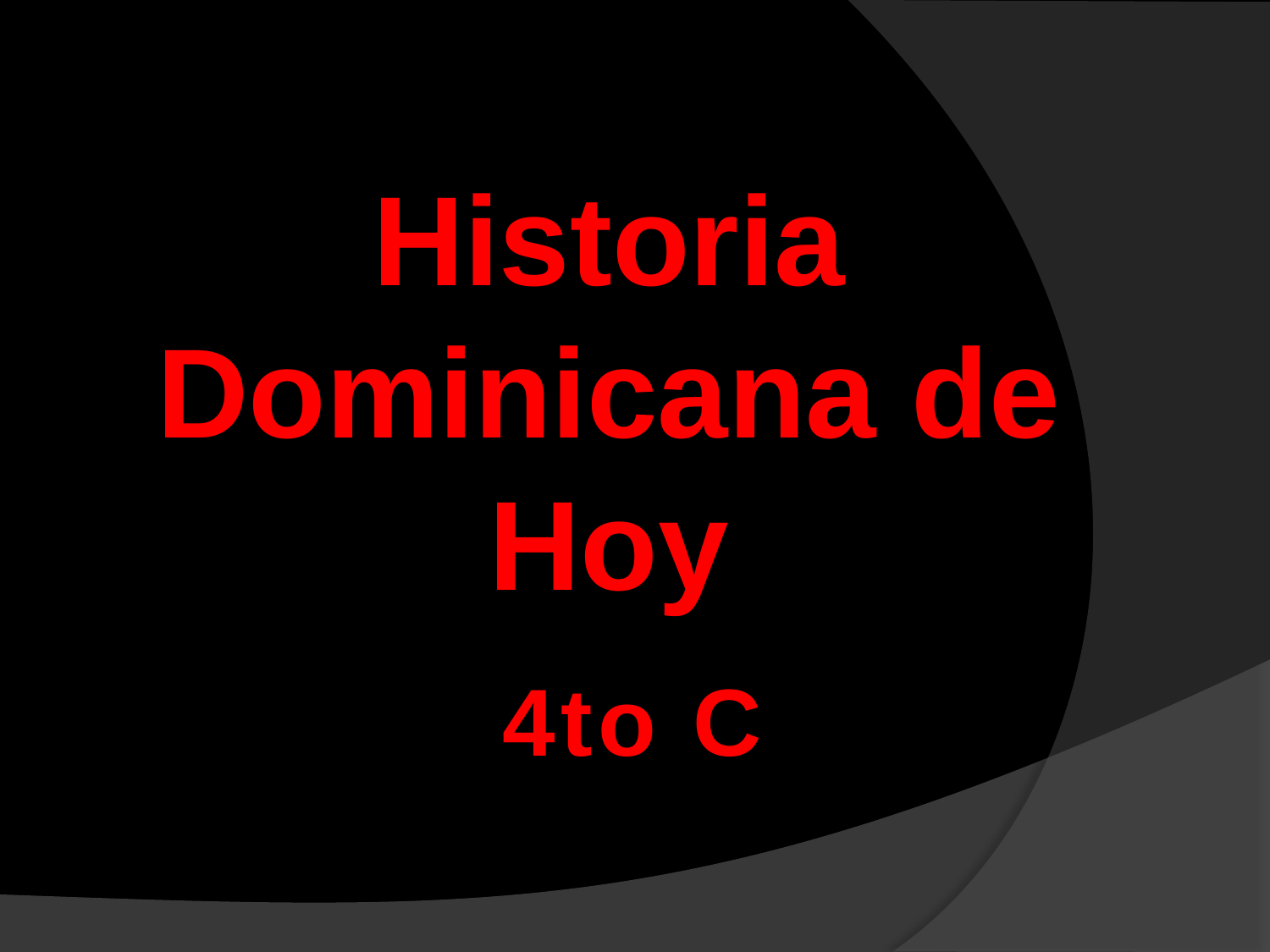

# Historia Dominicana de Hoy
4to C